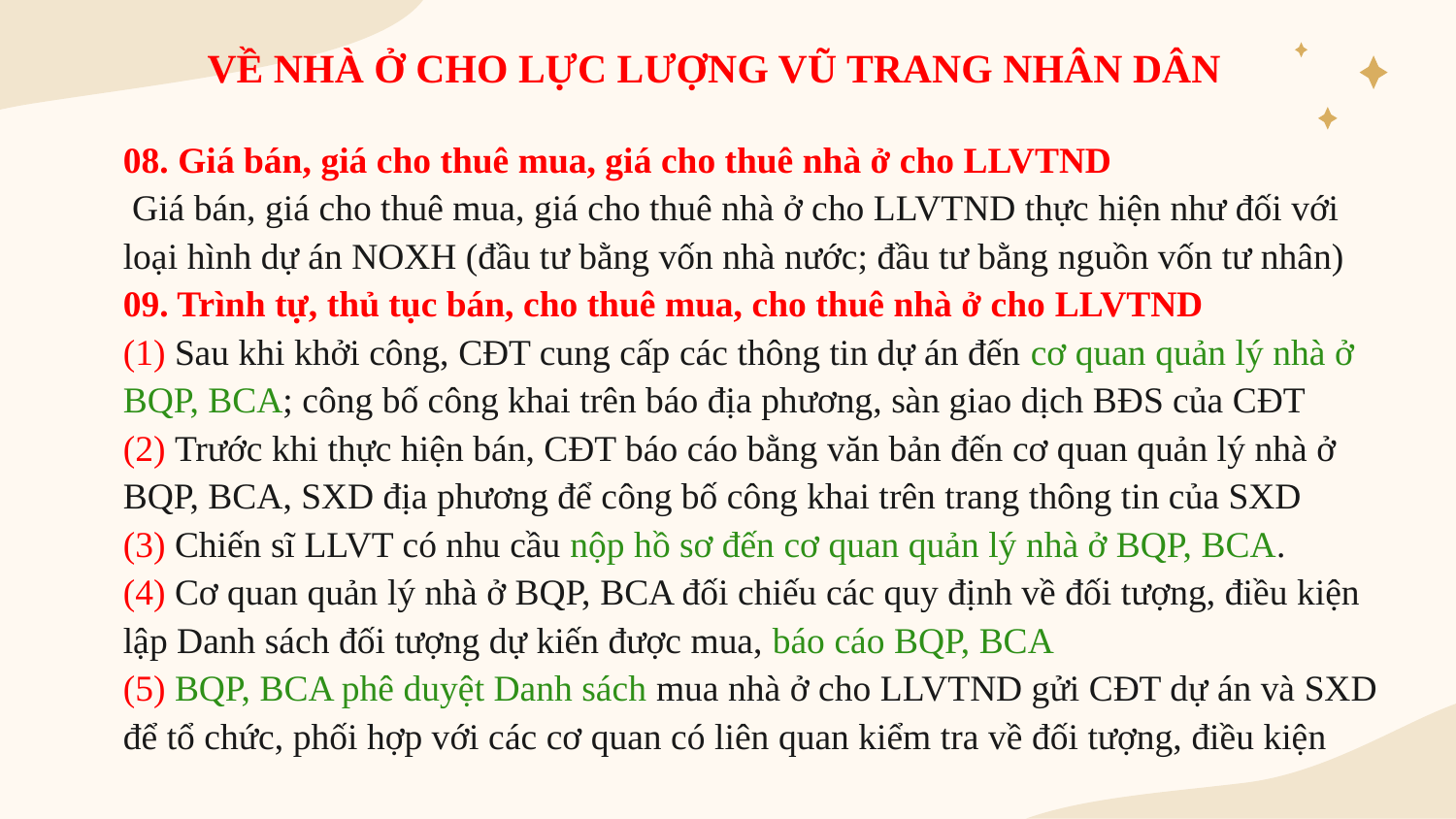

VỀ NHÀ Ở CHO LỰC LƯỢNG VŨ TRANG NHÂN DÂN

08. Giá bán, giá cho thuê mua, giá cho thuê nhà ở cho LLVTND
 Giá bán, giá cho thuê mua, giá cho thuê nhà ở cho LLVTND thực hiện như đối với loại hình dự án NOXH (đầu tư bằng vốn nhà nước; đầu tư bằng nguồn vốn tư nhân)
09. Trình tự, thủ tục bán, cho thuê mua, cho thuê nhà ở cho LLVTND
(1) Sau khi khởi công, CĐT cung cấp các thông tin dự án đến cơ quan quản lý nhà ở BQP, BCA; công bố công khai trên báo địa phương, sàn giao dịch BĐS của CĐT
(2) Trước khi thực hiện bán, CĐT báo cáo bằng văn bản đến cơ quan quản lý nhà ở BQP, BCA, SXD địa phương để công bố công khai trên trang thông tin của SXD
(3) Chiến sĩ LLVT có nhu cầu nộp hồ sơ đến cơ quan quản lý nhà ở BQP, BCA.
(4) Cơ quan quản lý nhà ở BQP, BCA đối chiếu các quy định về đối tượng, điều kiện lập Danh sách đối tượng dự kiến được mua, báo cáo BQP, BCA
(5) BQP, BCA phê duyệt Danh sách mua nhà ở cho LLVTND gửi CĐT dự án và SXD để tổ chức, phối hợp với các cơ quan có liên quan kiểm tra về đối tượng, điều kiện